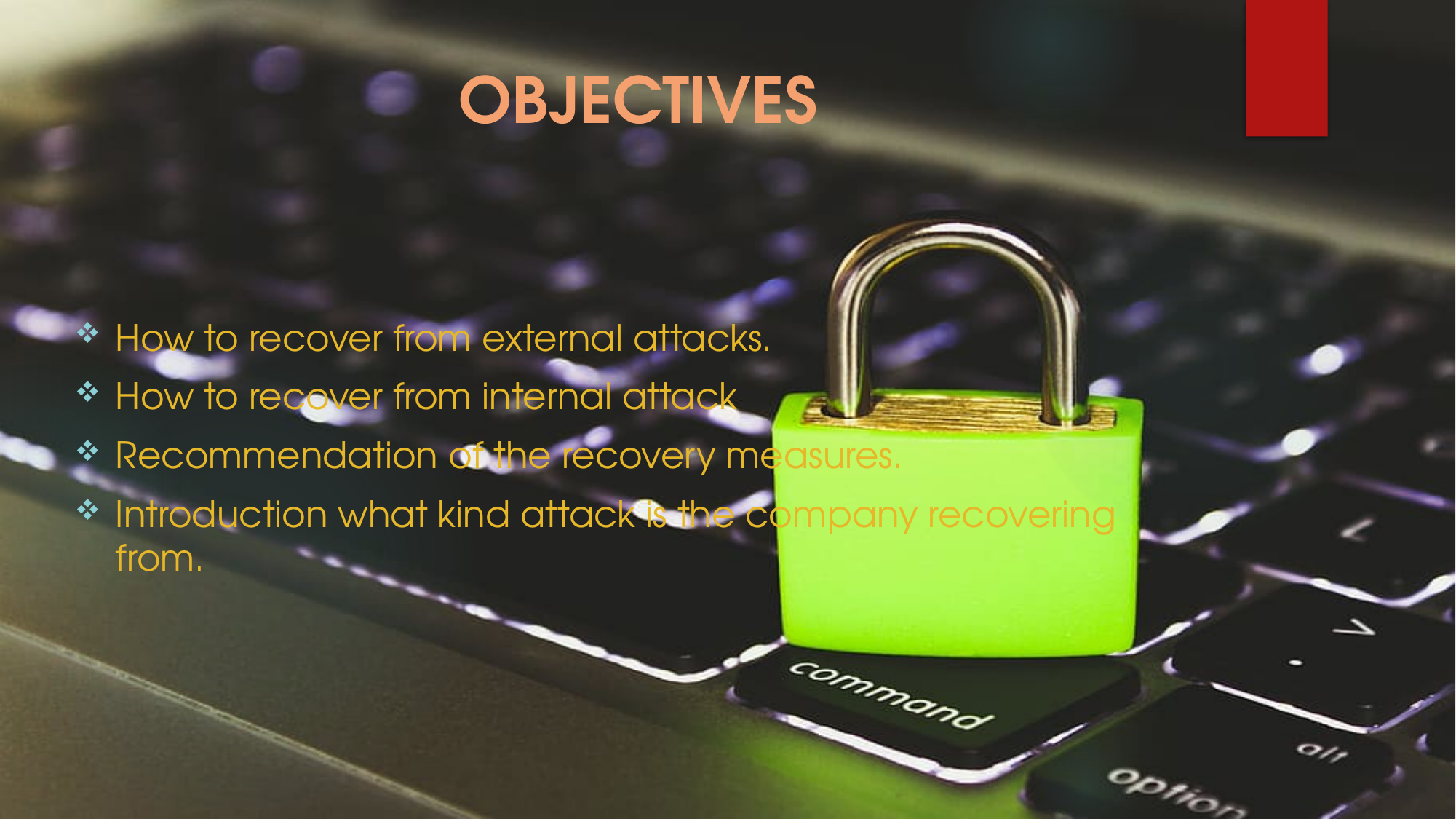

# OBJECTIVES
How to recover from external attacks.
How to recover from internal attack
Recommendation of the recovery measures.
Introduction what kind attack is the company recovering from.